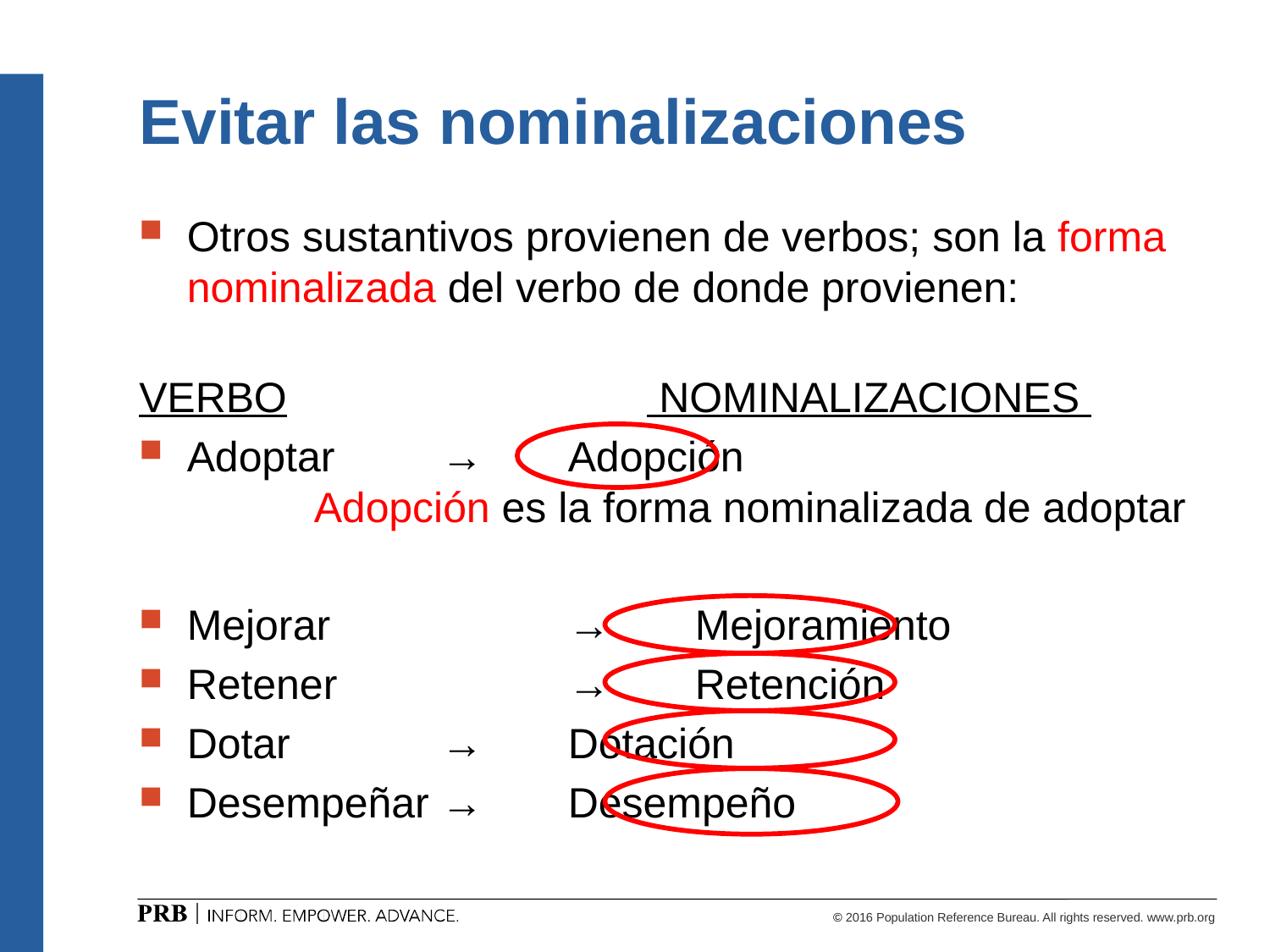

# Evitar las nominalizaciones
Otros sustantivos provienen de verbos; son la forma nominalizada del verbo de donde provienen:
VERBO			 NOMINALIZACIONES
Adoptar 	→	Adopción
	Adopción es la forma nominalizada de adoptar

Mejorar		→	Mejoramiento
Retener		→	Retención
Dotar		→	Dotación
Desempeñar	→	Desempeño